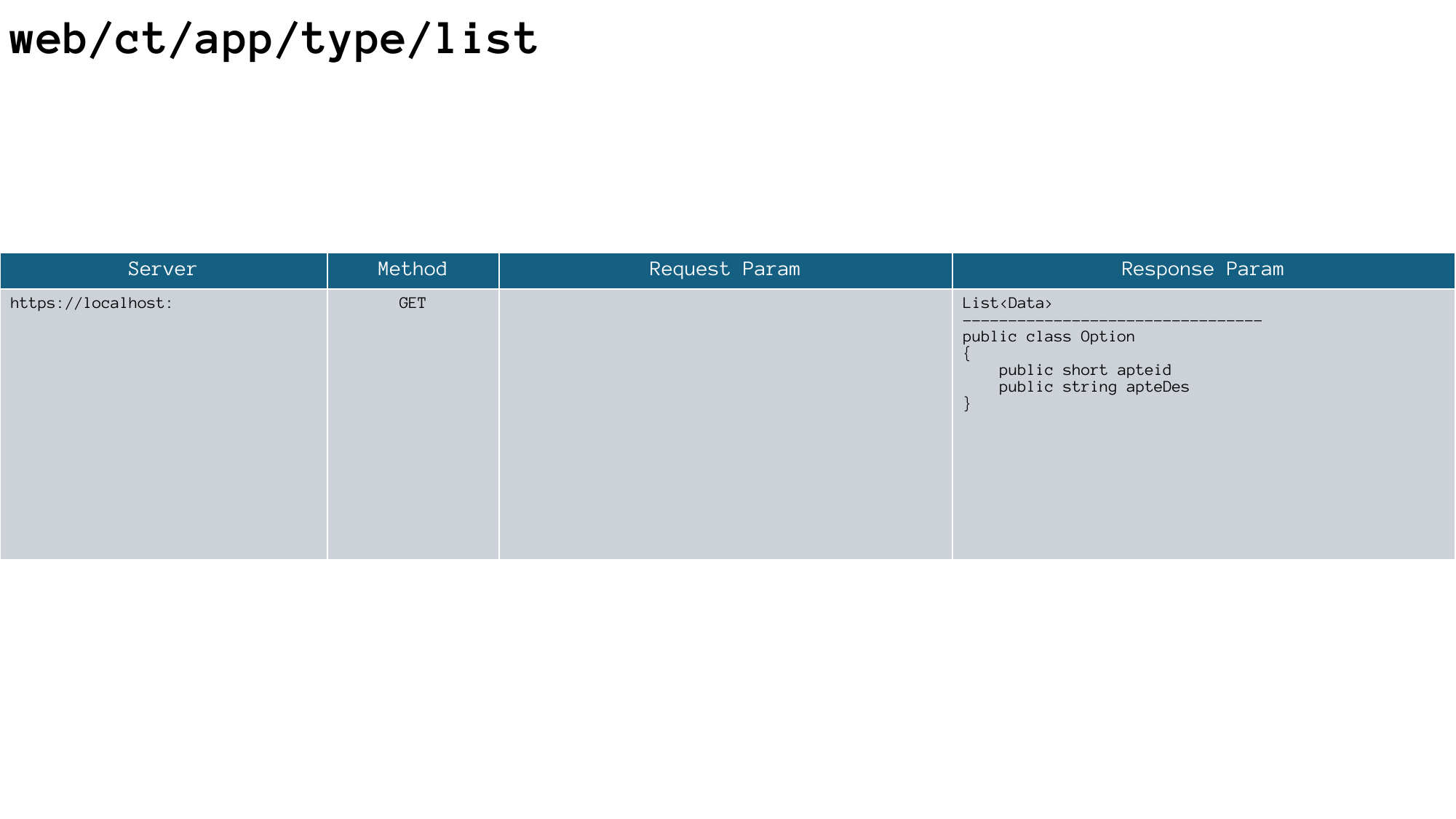

web/ct/app/type/list
| Server | Method | Request Param | Response Param |
| --- | --- | --- | --- |
| https://localhost: | GET |  | List<Data> --------------------------------- public class Option { public short apteid public string apteDes } |